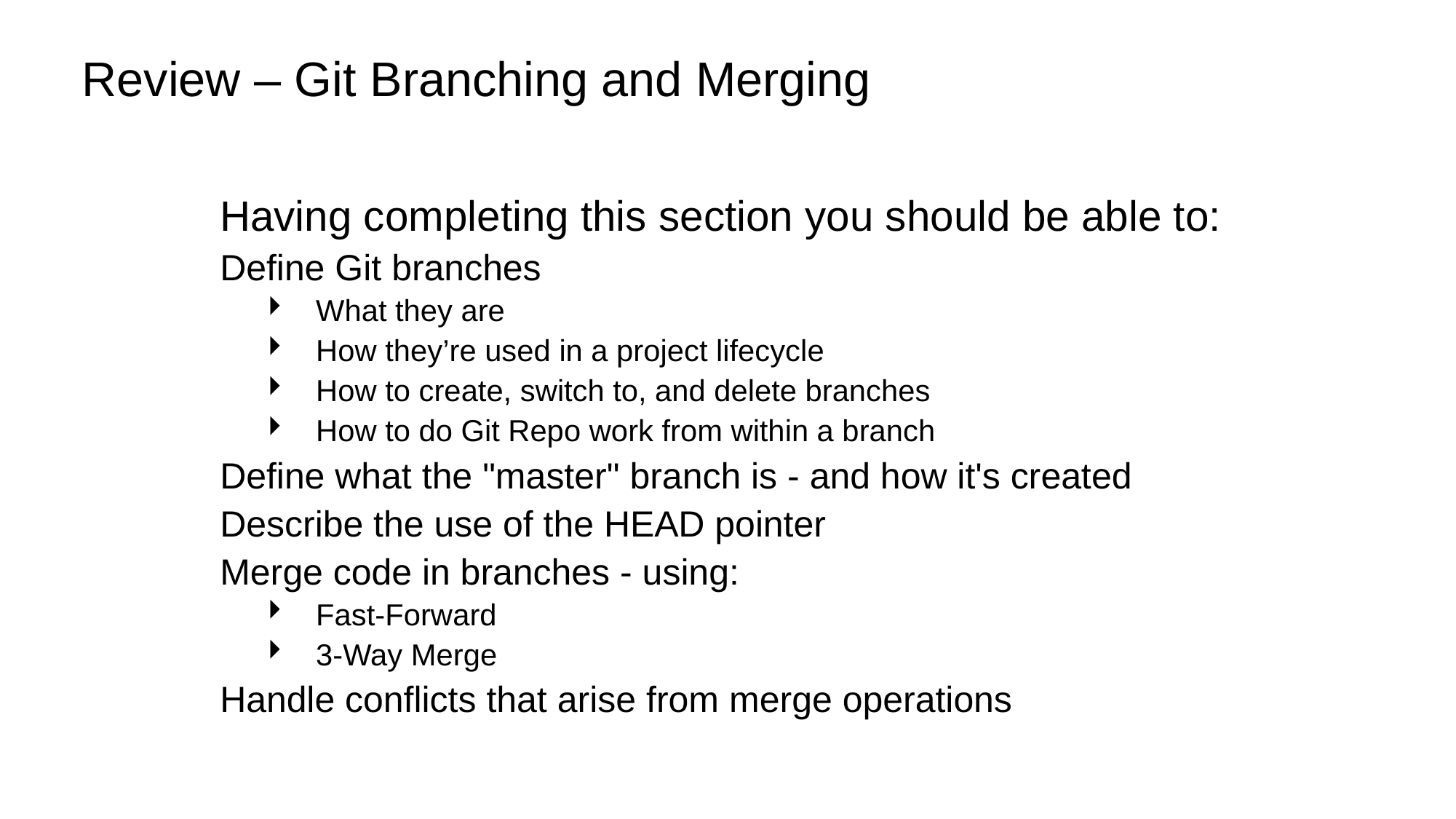

# Review – Git Branching and Merging
Having completing this section you should be able to:
Define Git branches
What they are
How they’re used in a project lifecycle
How to create, switch to, and delete branches
How to do Git Repo work from within a branch
Define what the "master" branch is - and how it's created
Describe the use of the HEAD pointer
Merge code in branches - using:
Fast-Forward
3-Way Merge
Handle conflicts that arise from merge operations